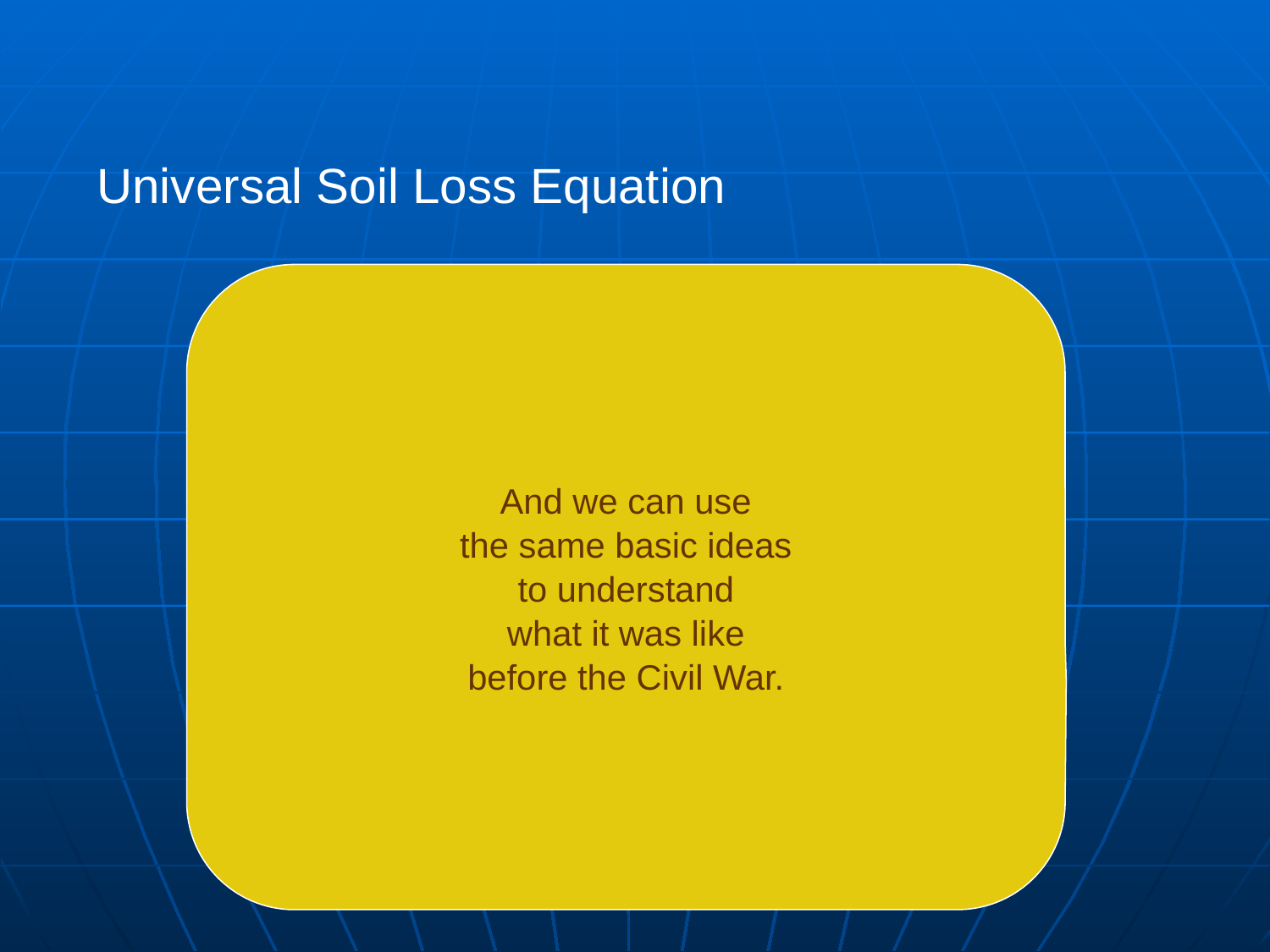

Universal Soil Loss Equation
And we can use
the same basic ideas
to understand
what it was like
before the Civil War.